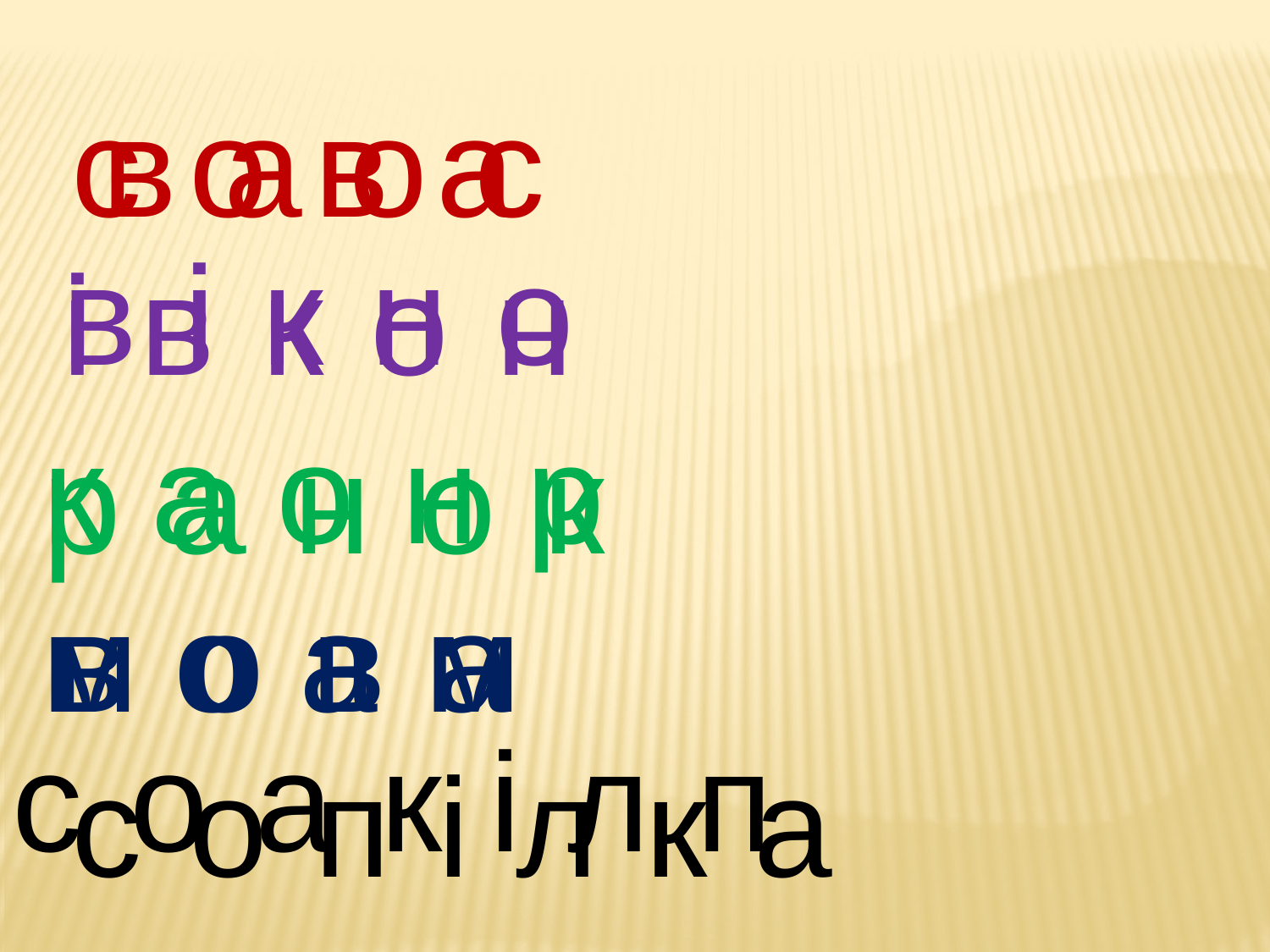

с о в а

в а о с

в і к н о

і в к о н

к а о н р
р а н о к
м о в а

в о а м

с о а к і л п

с о п і л к а